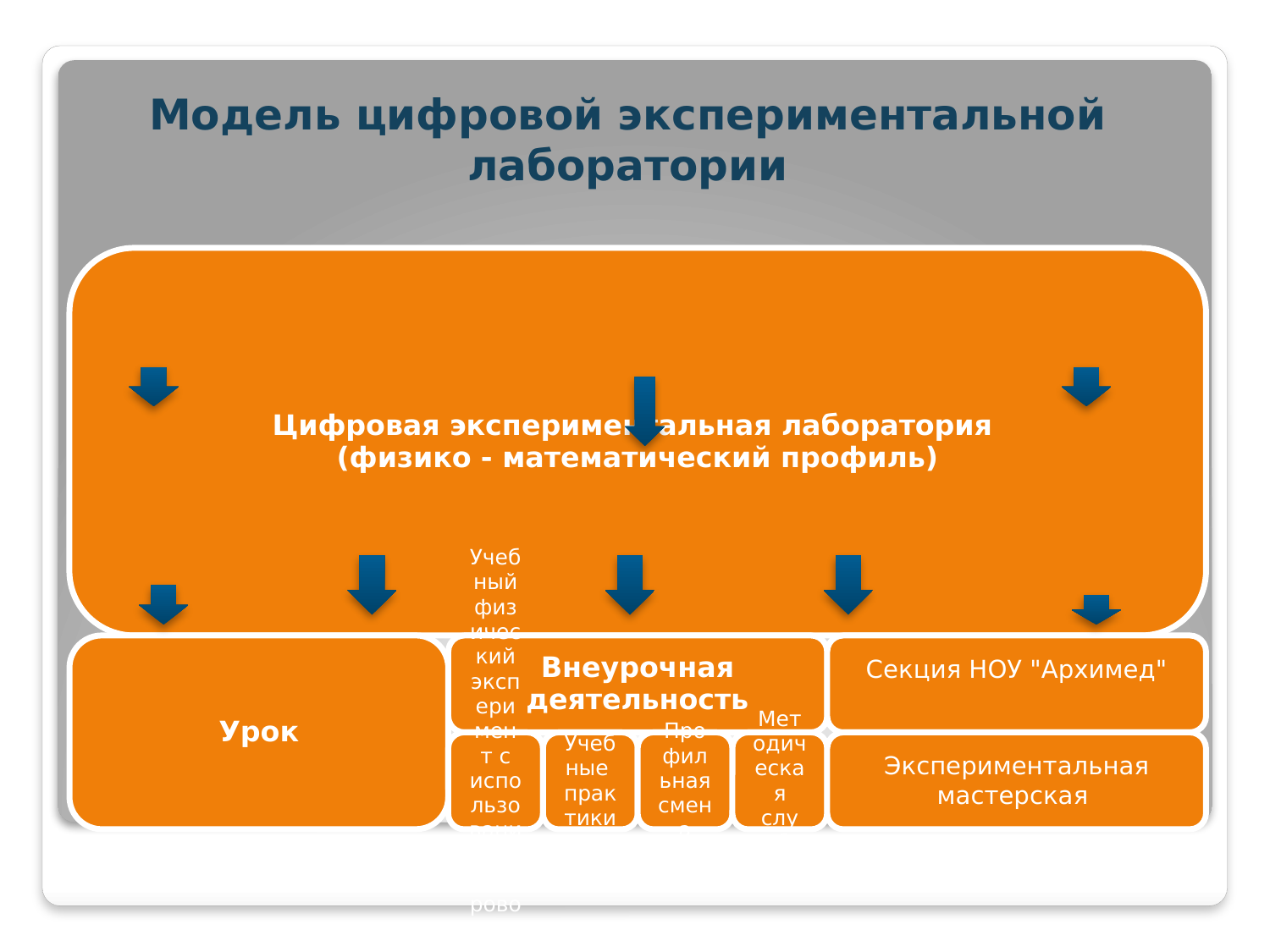

# Модель цифровой экспериментальной лаборатории
Цифровая экспериментальная лаборатория
(физико - математический профиль)
Секция НОУ "Архимед"
Экспериментальная мастерская
Урок